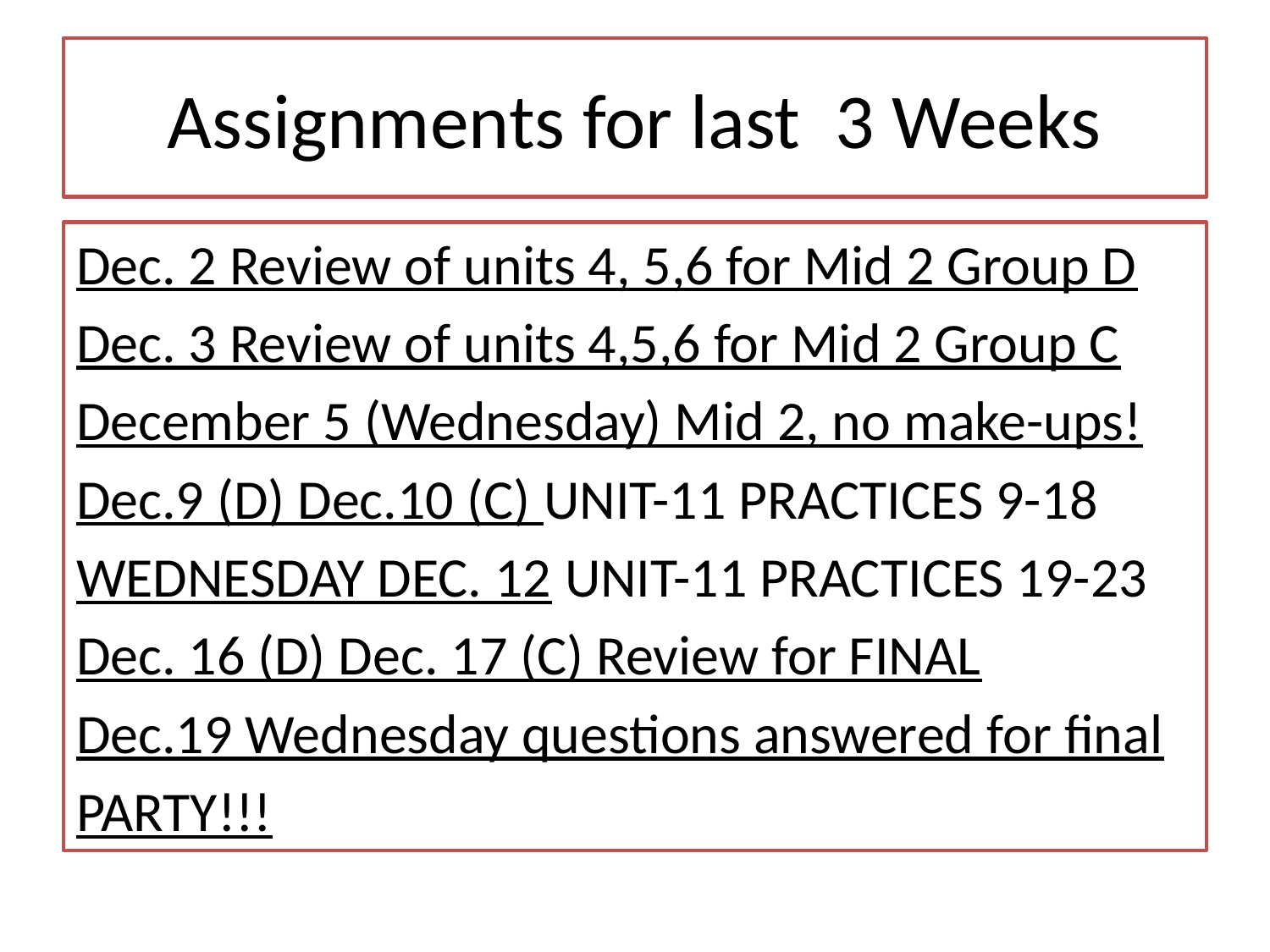

# Assignments for last  3 Weeks
Dec. 2 Review of units 4, 5,6 for Mid 2 Group D
Dec. 3 Review of units 4,5,6 for Mid 2 Group C
December 5 (Wednesday) Mid 2, no make-ups!
Dec.9 (D) Dec.10 (C) UNIT-11 PRACTICES 9-18
WEDNESDAY DEC. 12 UNIT-11 PRACTICES 19-23
Dec. 16 (D) Dec. 17 (C) Review for FINAL
Dec.19 Wednesday questions answered for final
PARTY!!!